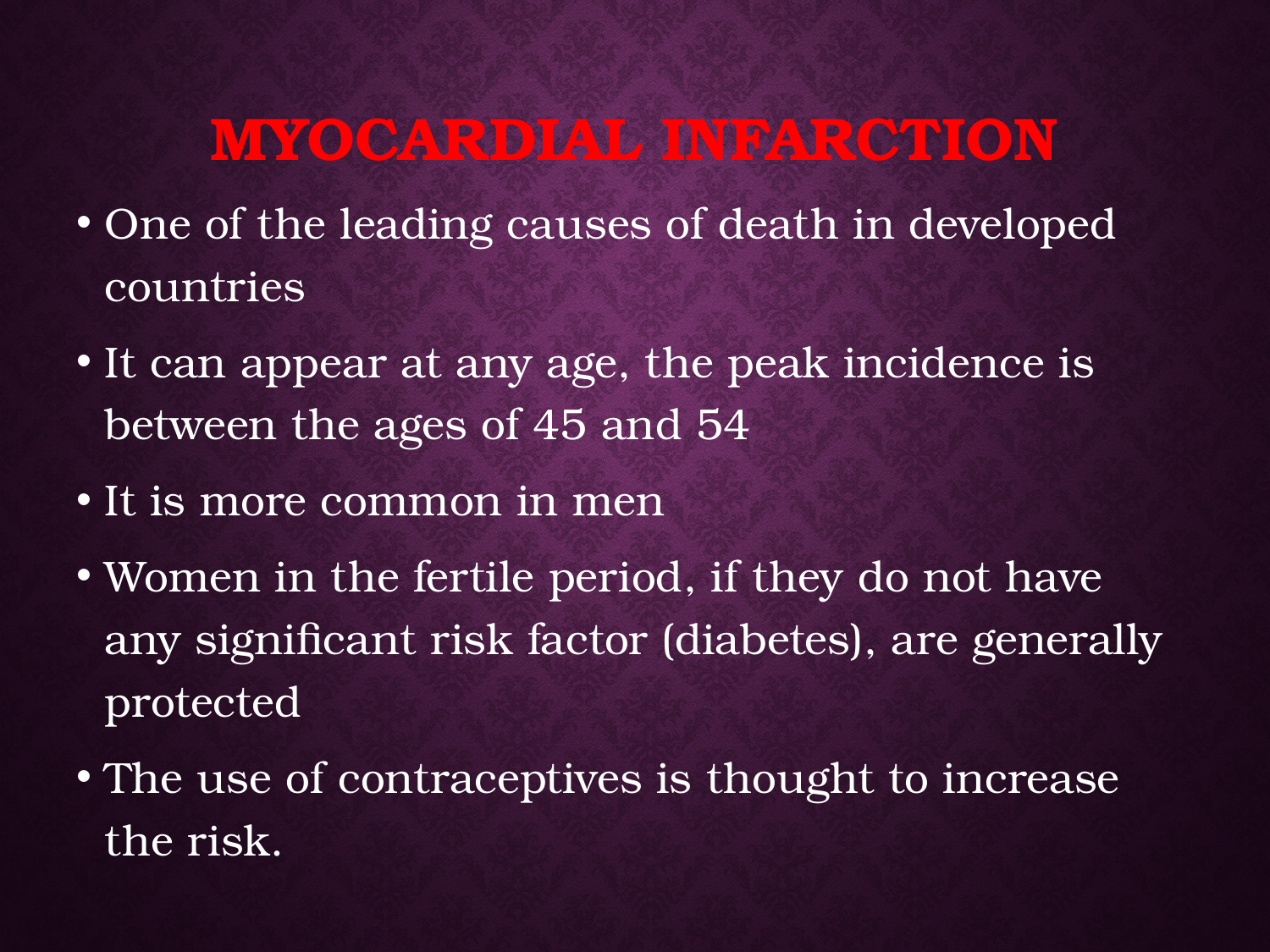

# MYOCARDIAL INFARCTION
One of the leading causes of death in developed countries
It can appear at any age, the peak incidence is between the ages of 45 and 54
It is more common in men
Women in the fertile period, if they do not have any significant risk factor (diabetes), are generally protected
The use of contraceptives is thought to increase the risk.